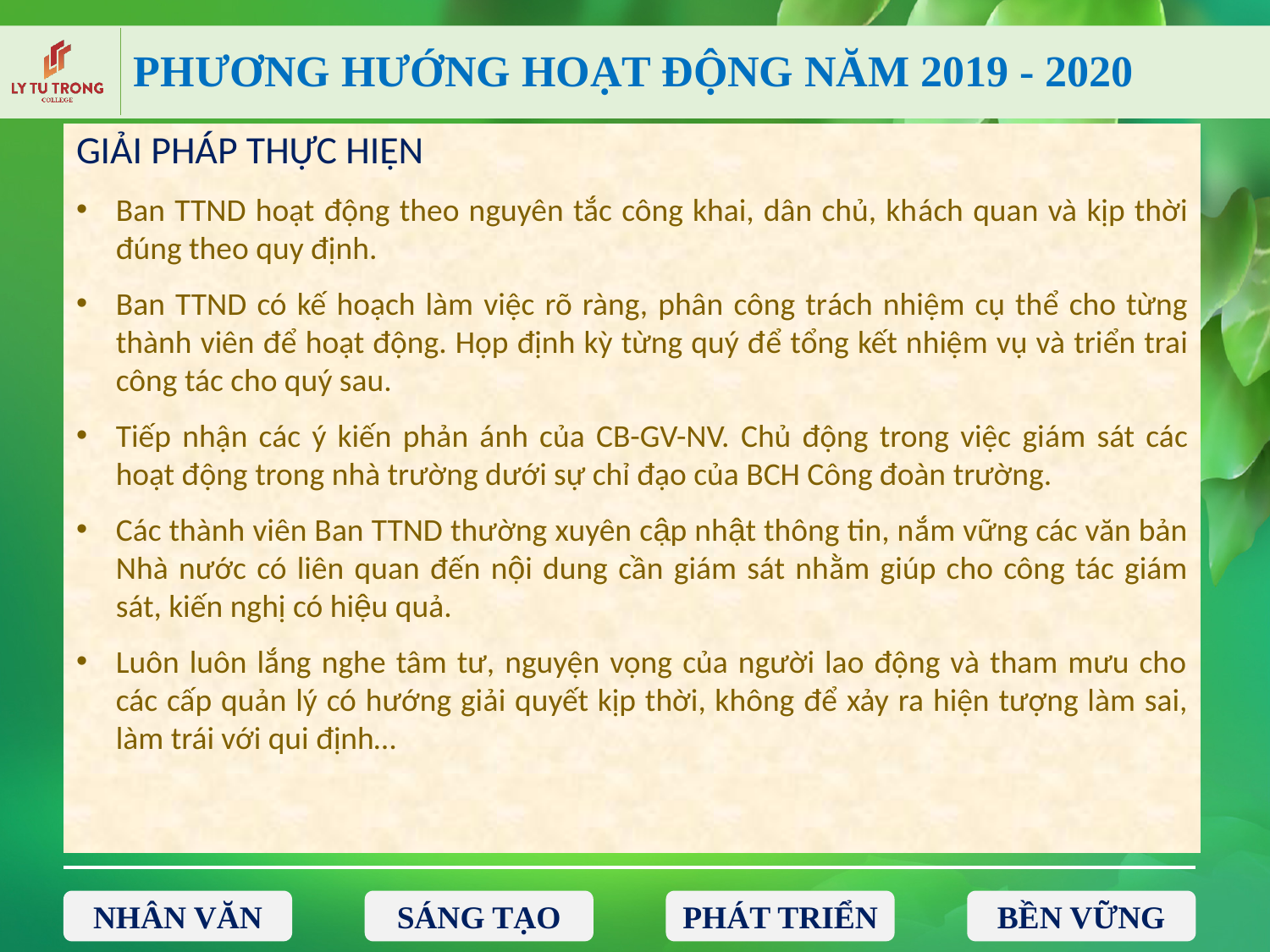

# PHƯƠNG HƯỚNG HOẠT ĐỘNG NĂM 2019 - 2020
GIẢI PHÁP THỰC HIỆN
Ban TTND hoạt động theo nguyên tắc công khai, dân chủ, khách quan và kịp thời đúng theo quy định.
Ban TTND có kế hoạch làm việc rõ ràng, phân công trách nhiệm cụ thể cho từng thành viên để hoạt động. Họp định kỳ từng quý để tổng kết nhiệm vụ và triển trai công tác cho quý sau.
Tiếp nhận các ý kiến phản ánh của CB-GV-NV. Chủ động trong việc giám sát các hoạt động trong nhà trường dưới sự chỉ đạo của BCH Công đoàn trường.
Các thành viên Ban TTND thường xuyên cập nhật thông tin, nắm vững các văn bản Nhà nước có liên quan đến nội dung cần giám sát nhằm giúp cho công tác giám sát, kiến nghị có hiệu quả.
Luôn luôn lắng nghe tâm tư, nguyện vọng của người lao động và tham mưu cho các cấp quản lý có hướng giải quyết kịp thời, không để xảy ra hiện tượng làm sai, làm trái với qui định…